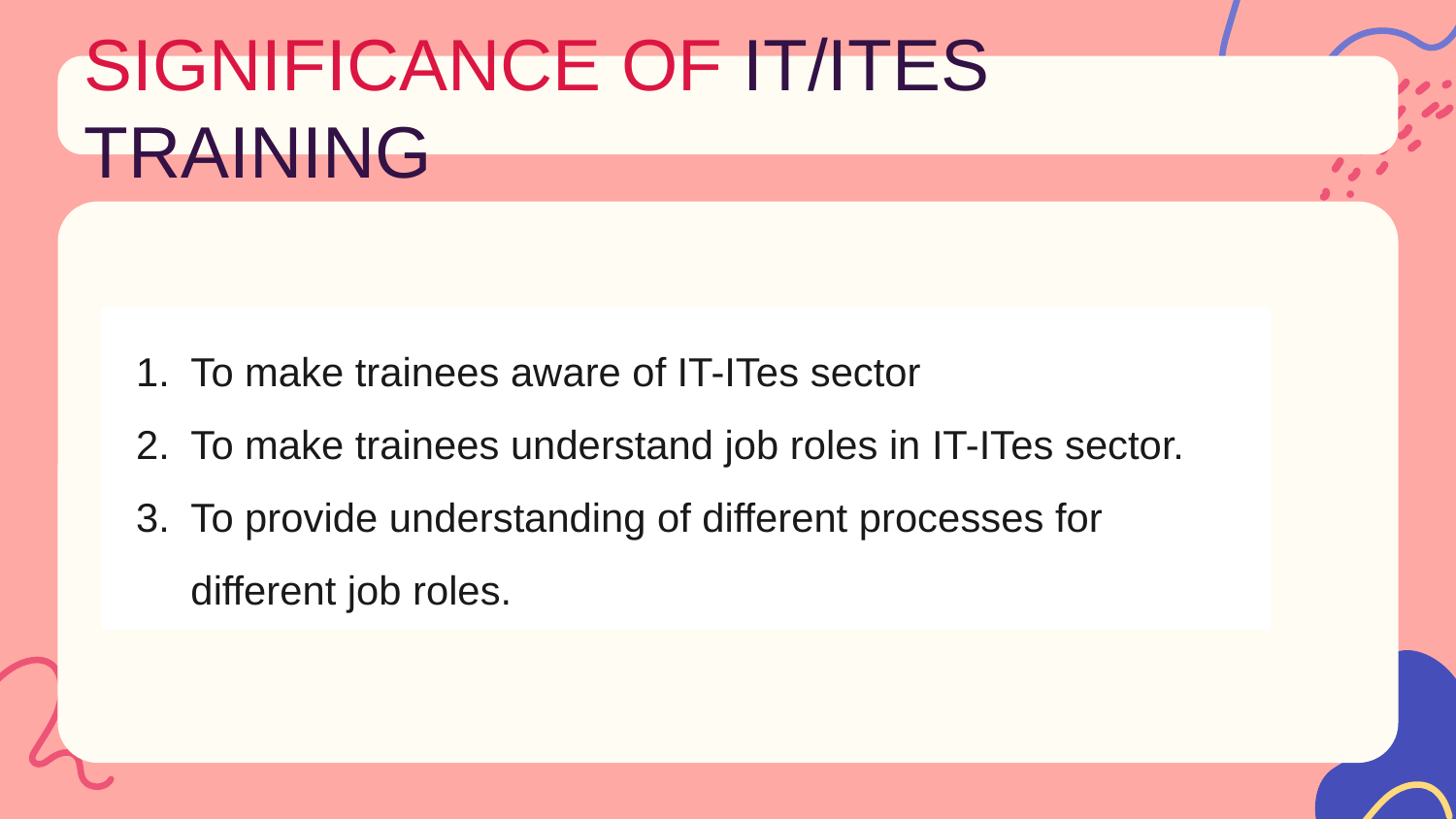

# SIGNIFICANCE OF IT/ITES TRAINING
To make trainees aware of IT-ITes sector
To make trainees understand job roles in IT-ITes sector.
To provide understanding of different processes for different job roles.